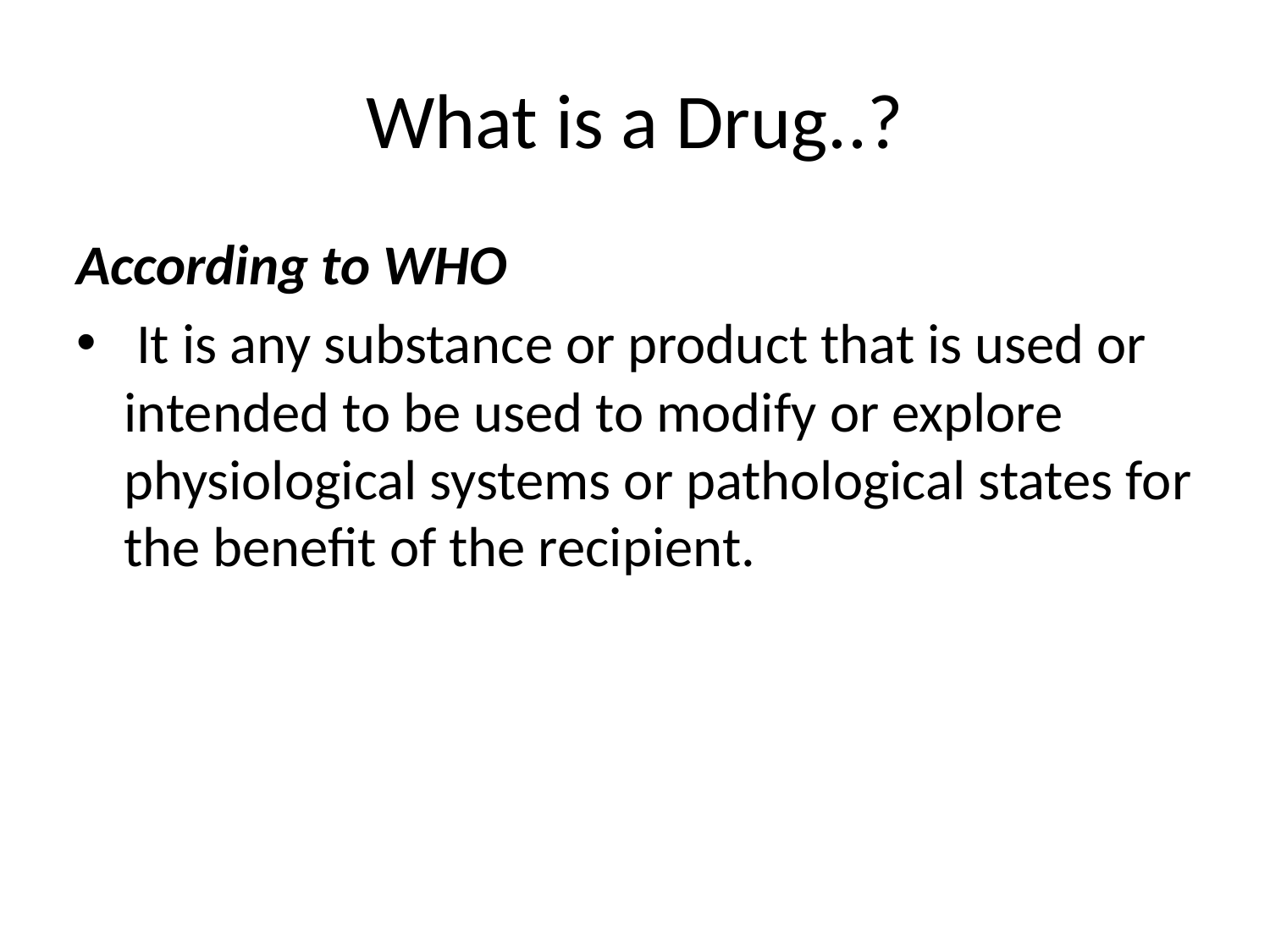

# What is a Drug..?
According to WHO
 It is any substance or product that is used or intended to be used to modify or explore physiological systems or pathological states for the benefit of the recipient.